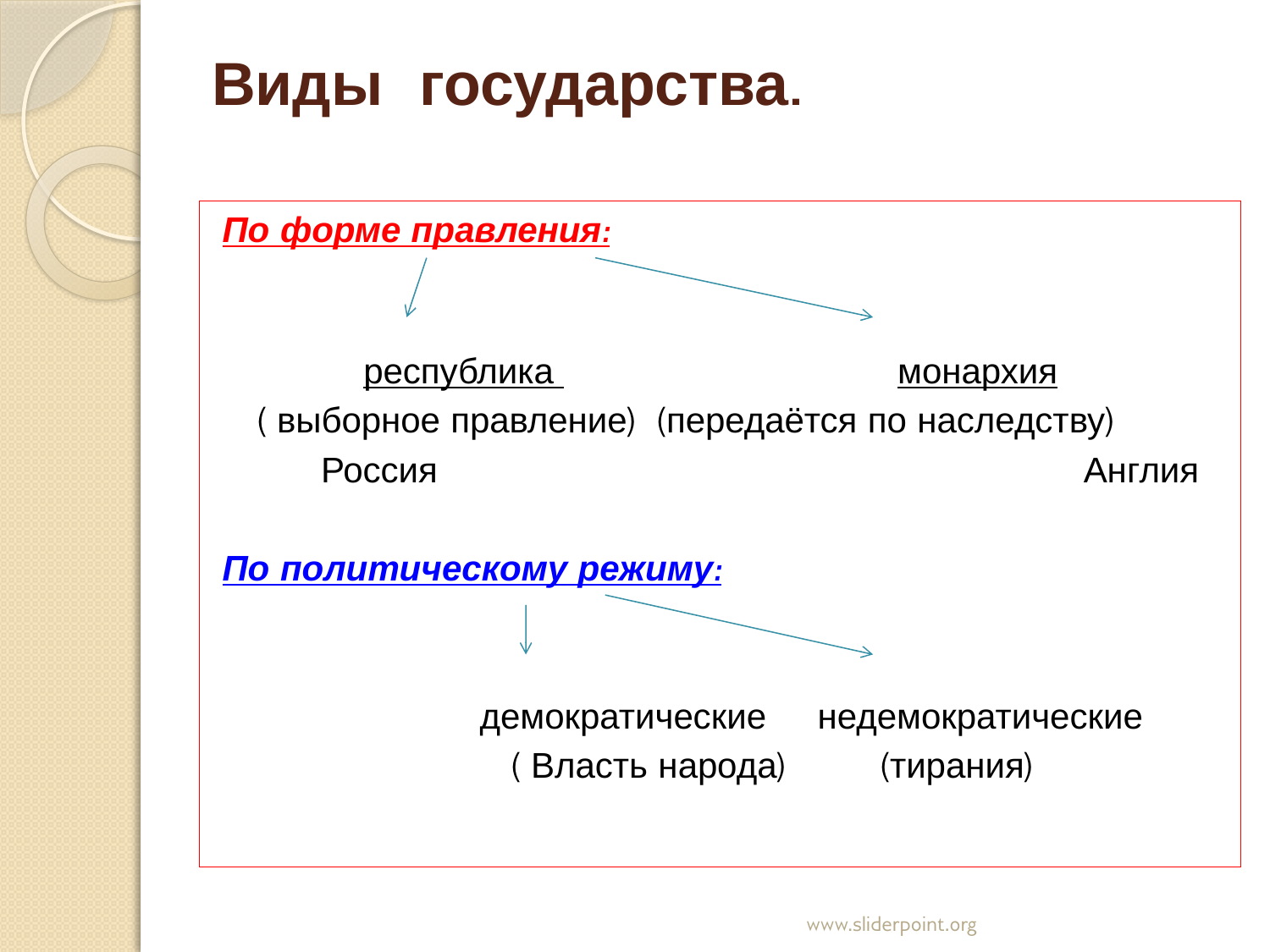

# Виды  государства.
По форме правления:

          республика                                	монархия
	( выборное правление)	(передаётся по наследству)
	      Россия                                                             Англия

По политическому режиму:

	                     демократические	недемократические
	                        ( Власть народа)	      (тирания)

www.sliderpoint.org